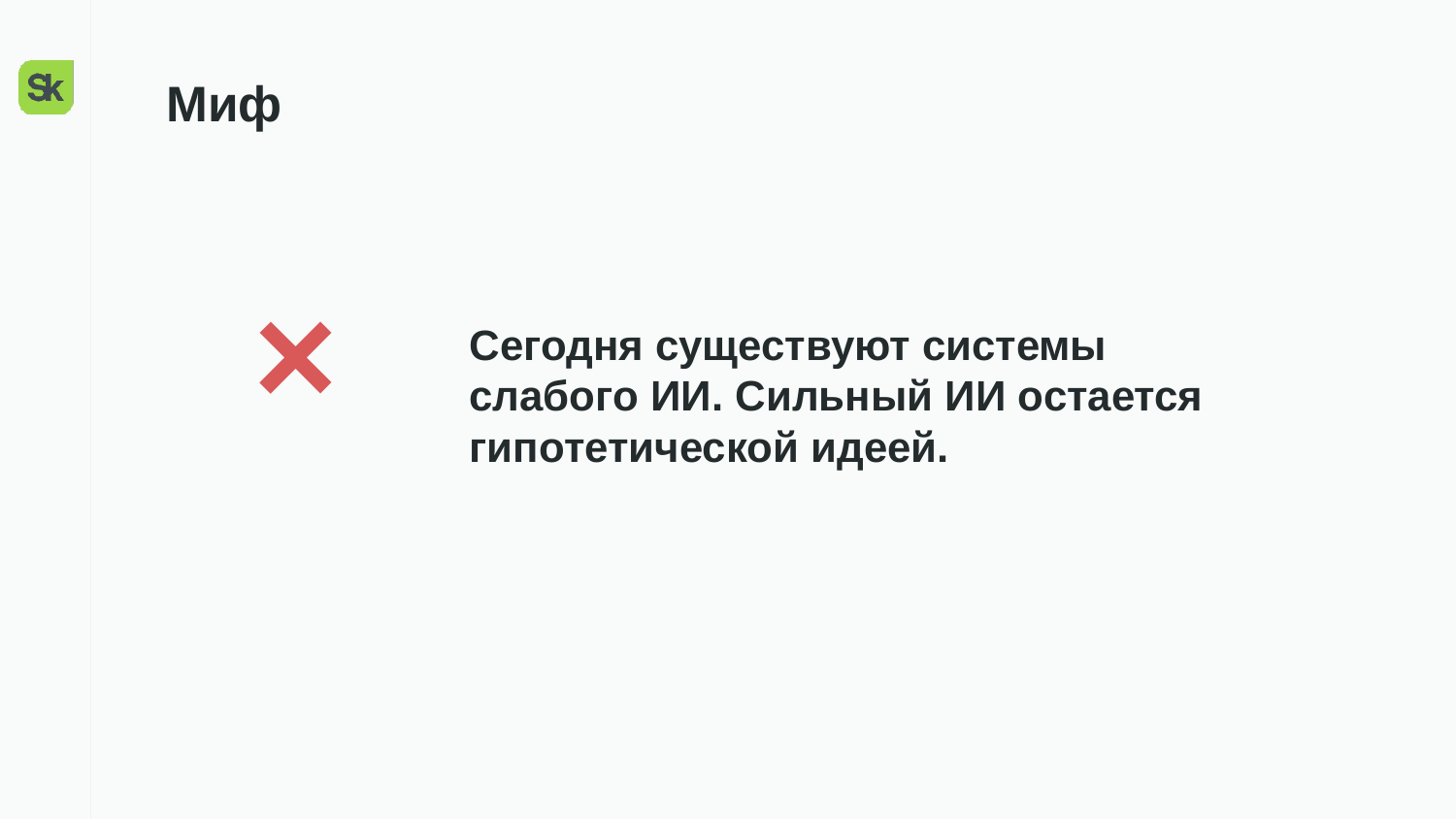

Миф
×
Сегодня существуют системы слабого ИИ. Сильный ИИ остается гипотетической идеей.